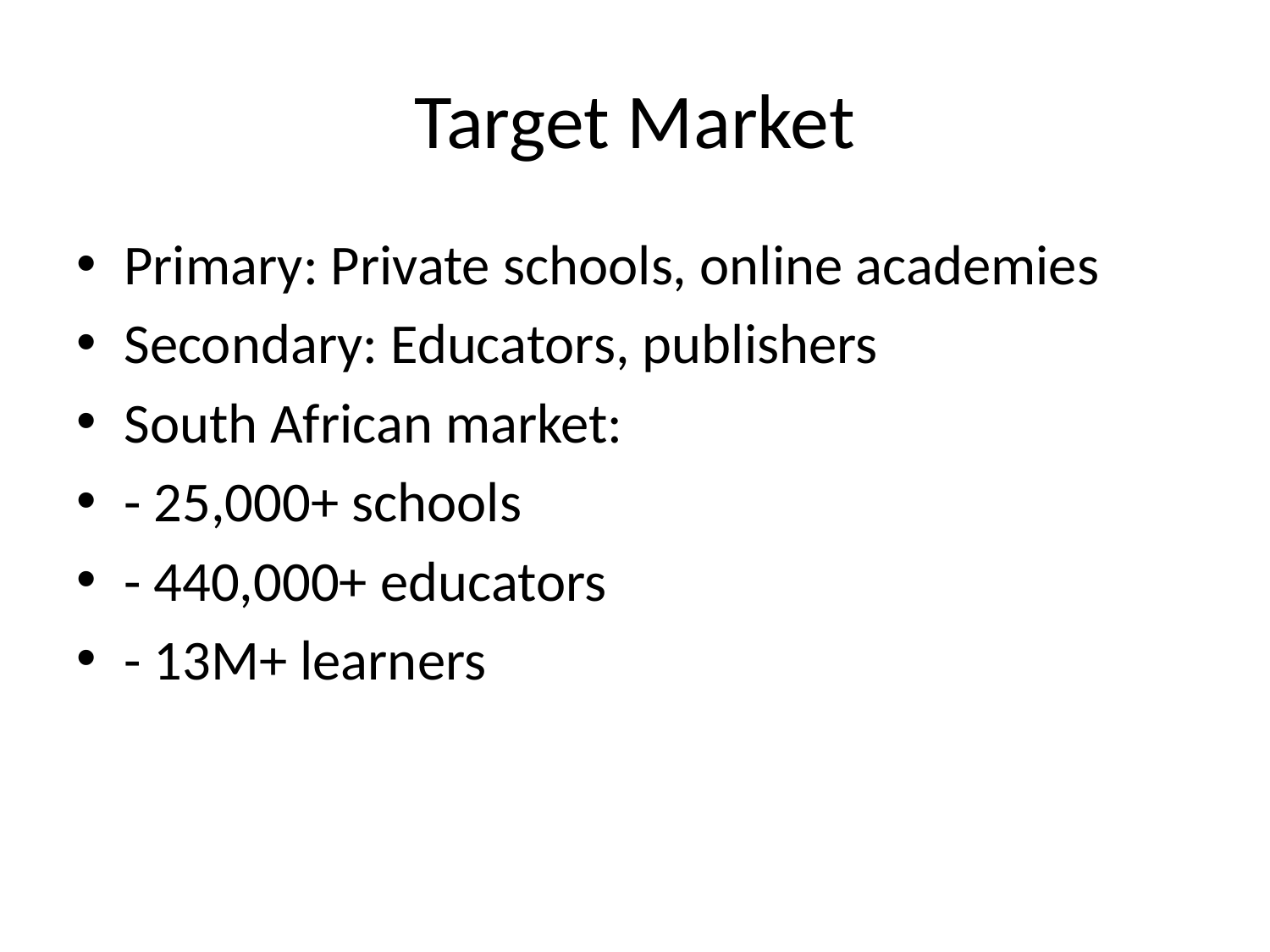

# Target Market
Primary: Private schools, online academies
Secondary: Educators, publishers
South African market:
- 25,000+ schools
- 440,000+ educators
- 13M+ learners